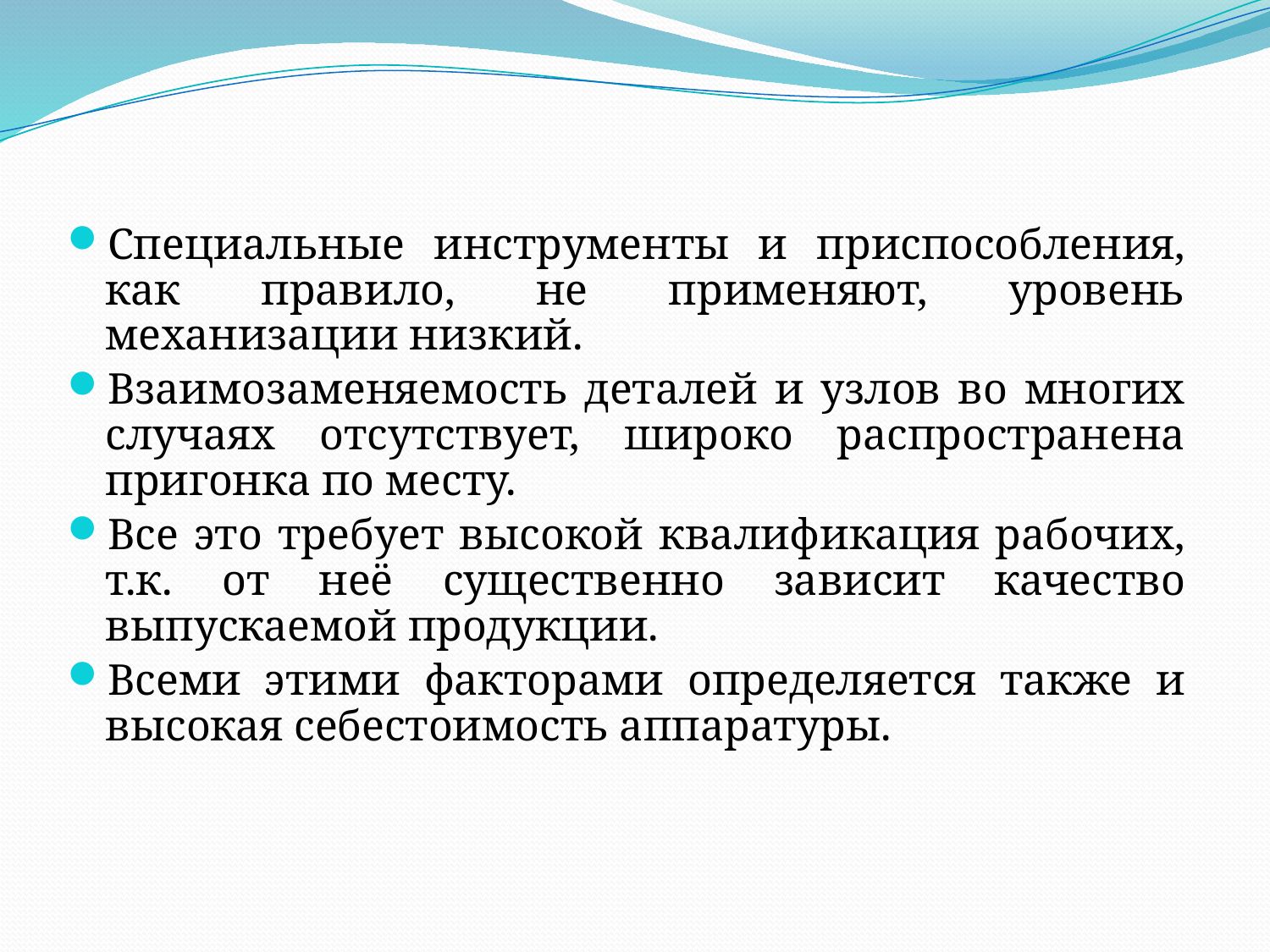

Специальные инструменты и приспособления, как правило, не применяют, уровень механизации низкий.
Взаимозаменяемость деталей и узлов во многих случаях отсутствует, широко распространена пригонка по месту.
Все это требует высокой квалификация рабочих, т.к. от неё существенно зависит качество выпускаемой продукции.
Всеми этими факторами определяется также и высокая себестоимость аппаратуры.